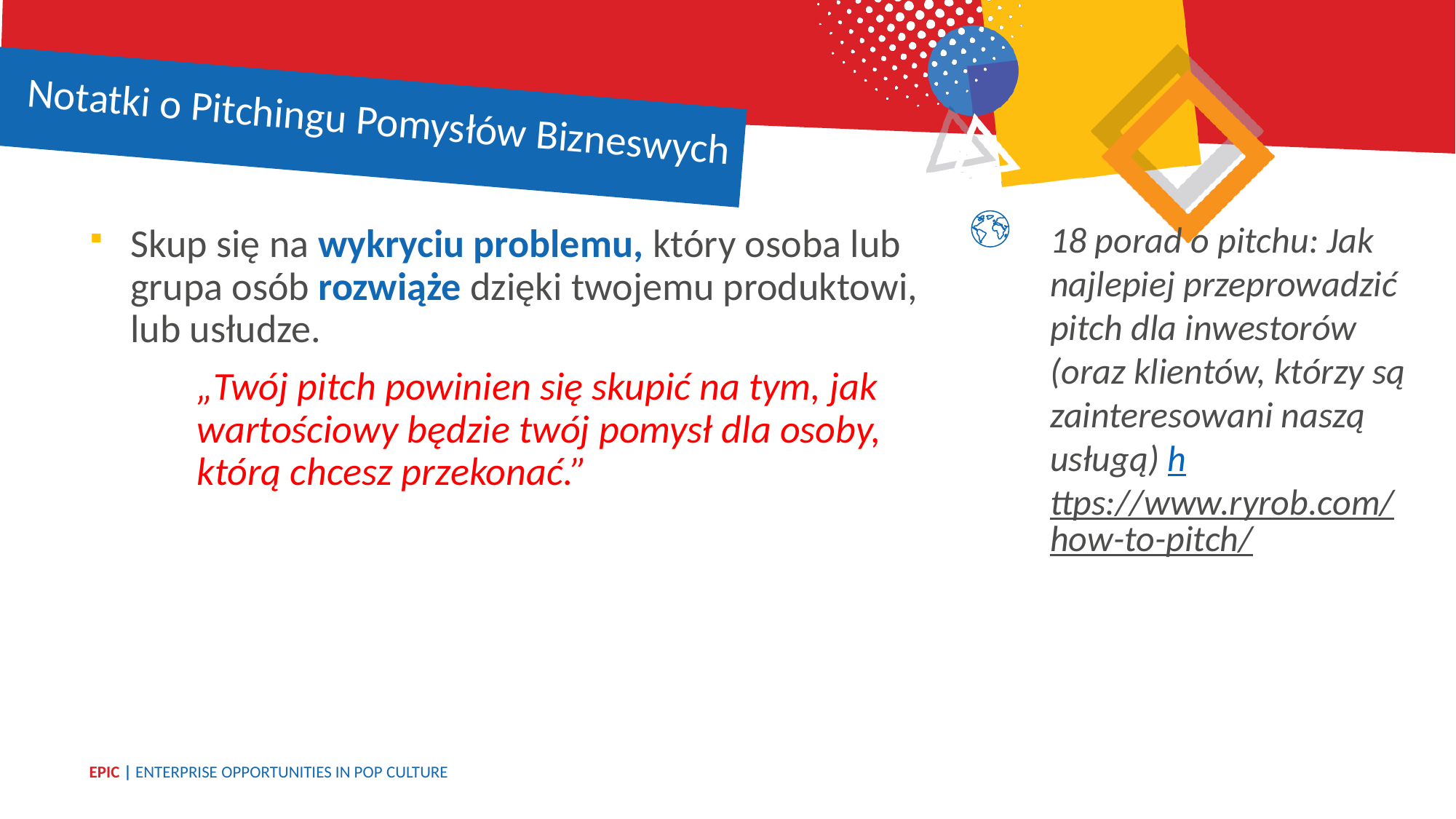

Notatki o Pitchingu Pomysłów Bizneswych

18 porad o pitchu: Jak najlepiej przeprowadzić pitch dla inwestorów (oraz klientów, którzy są zainteresowani naszą usługą) https://www.ryrob.com/how-to-pitch/
Skup się na wykryciu problemu, który osoba lub grupa osób rozwiąże dzięki twojemu produktowi, lub usłudze.
„Twój pitch powinien się skupić na tym, jak wartościowy będzie twój pomysł dla osoby, którą chcesz przekonać.”